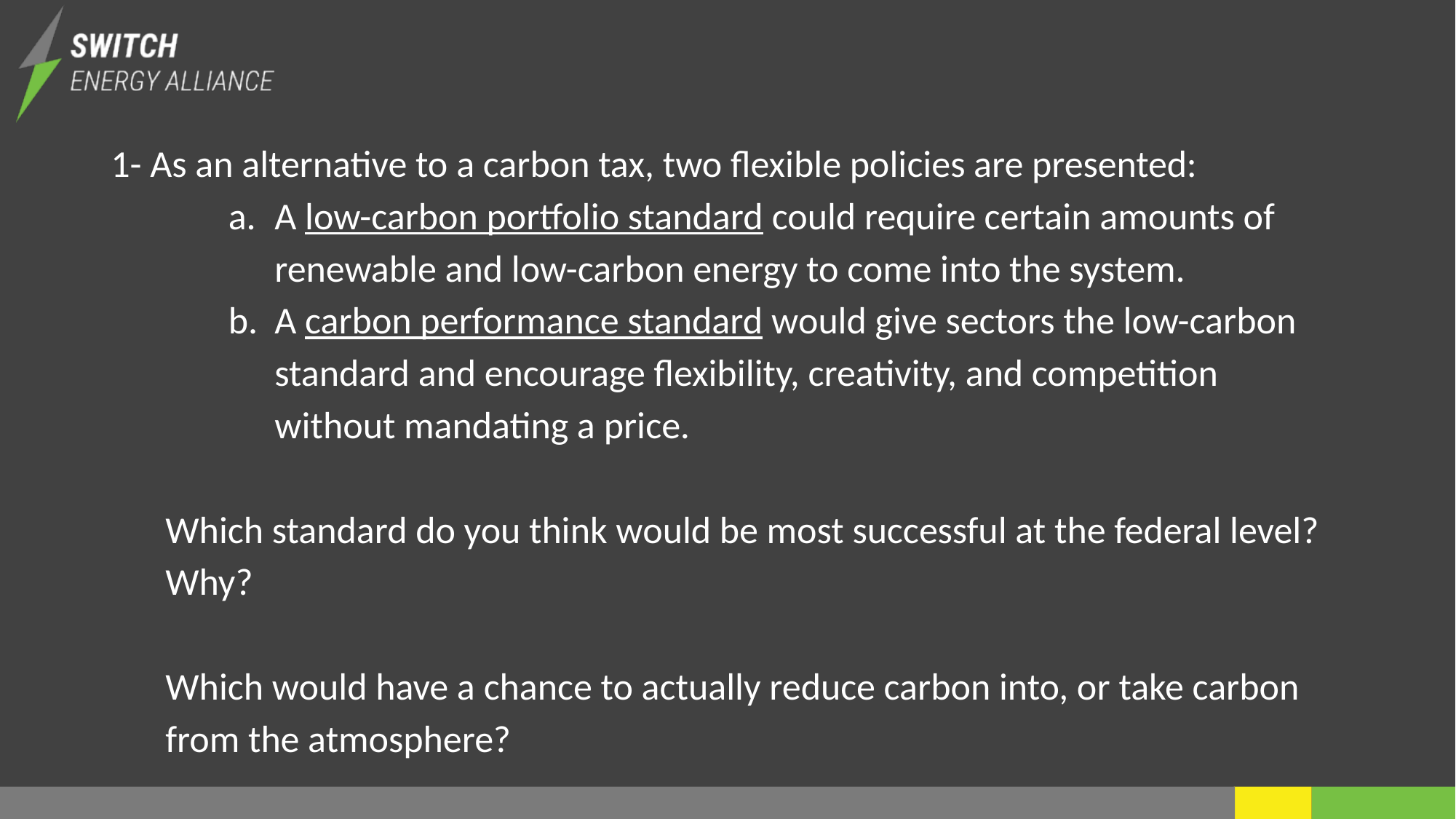

1- As an alternative to a carbon tax, two flexible policies are presented:
A low-carbon portfolio standard could require certain amounts of renewable and low-carbon energy to come into the system.
A carbon performance standard would give sectors the low-carbon standard and encourage flexibility, creativity, and competition without mandating a price.

Which standard do you think would be most successful at the federal level? Why?

Which would have a chance to actually reduce carbon into, or take carbon from the atmosphere?